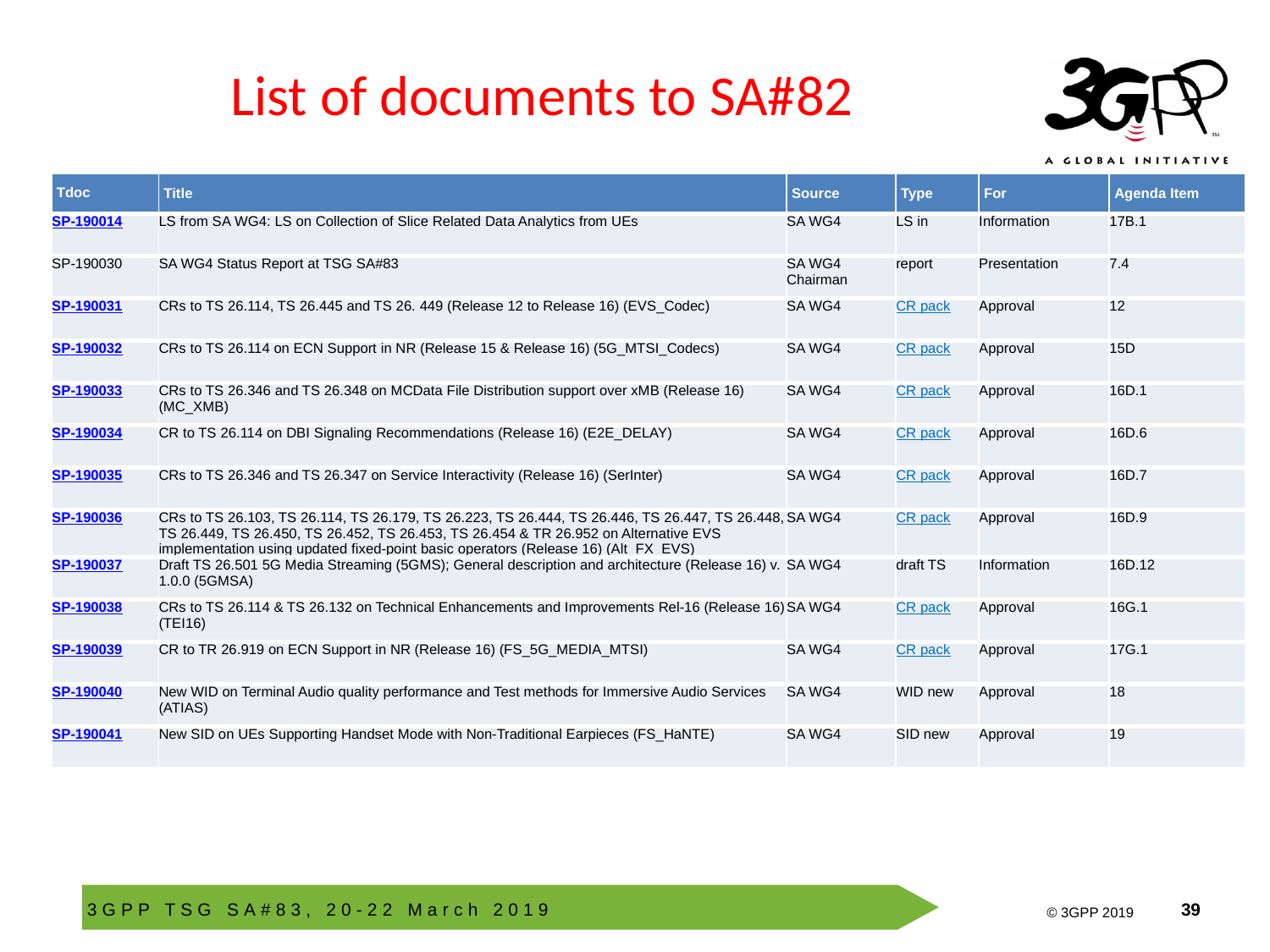

# List of documents to SA#82
| Tdoc | Title | Source | Type | For | Agenda Item |
| --- | --- | --- | --- | --- | --- |
| SP-190014 | LS from SA WG4: LS on Collection of Slice Related Data Analytics from UEs | SA WG4 | LS in | Information | 17B.1 |
| SP-190030 | SA WG4 Status Report at TSG SA#83 | SA WG4 Chairman | report | Presentation | 7.4 |
| SP-190031 | CRs to TS 26.114, TS 26.445 and TS 26. 449 (Release 12 to Release 16) (EVS\_Codec) | SA WG4 | CR pack | Approval | 12 |
| SP-190032 | CRs to TS 26.114 on ECN Support in NR (Release 15 & Release 16) (5G\_MTSI\_Codecs) | SA WG4 | CR pack | Approval | 15D |
| SP-190033 | CRs to TS 26.346 and TS 26.348 on MCData File Distribution support over xMB (Release 16) (MC\_XMB) | SA WG4 | CR pack | Approval | 16D.1 |
| SP-190034 | CR to TS 26.114 on DBI Signaling Recommendations (Release 16) (E2E\_DELAY) | SA WG4 | CR pack | Approval | 16D.6 |
| SP-190035 | CRs to TS 26.346 and TS 26.347 on Service Interactivity (Release 16) (SerInter) | SA WG4 | CR pack | Approval | 16D.7 |
| SP-190036 | CRs to TS 26.103, TS 26.114, TS 26.179, TS 26.223, TS 26.444, TS 26.446, TS 26.447, TS 26.448, TS 26.449, TS 26.450, TS 26.452, TS 26.453, TS 26.454 & TR 26.952 on Alternative EVS implementation using updated fixed-point basic operators (Release 16) (Alt\_FX\_EVS) | SA WG4 | CR pack | Approval | 16D.9 |
| SP-190037 | Draft TS 26.501 5G Media Streaming (5GMS); General description and architecture (Release 16) v. 1.0.0 (5GMSA) | SA WG4 | draft TS | Information | 16D.12 |
| SP-190038 | CRs to TS 26.114 & TS 26.132 on Technical Enhancements and Improvements Rel-16 (Release 16) (TEI16) | SA WG4 | CR pack | Approval | 16G.1 |
| SP-190039 | CR to TR 26.919 on ECN Support in NR (Release 16) (FS\_5G\_MEDIA\_MTSI) | SA WG4 | CR pack | Approval | 17G.1 |
| SP-190040 | New WID on Terminal Audio quality performance and Test methods for Immersive Audio Services (ATIAS) | SA WG4 | WID new | Approval | 18 |
| SP-190041 | New SID on UEs Supporting Handset Mode with Non-Traditional Earpieces (FS\_HaNTE) | SA WG4 | SID new | Approval | 19 |